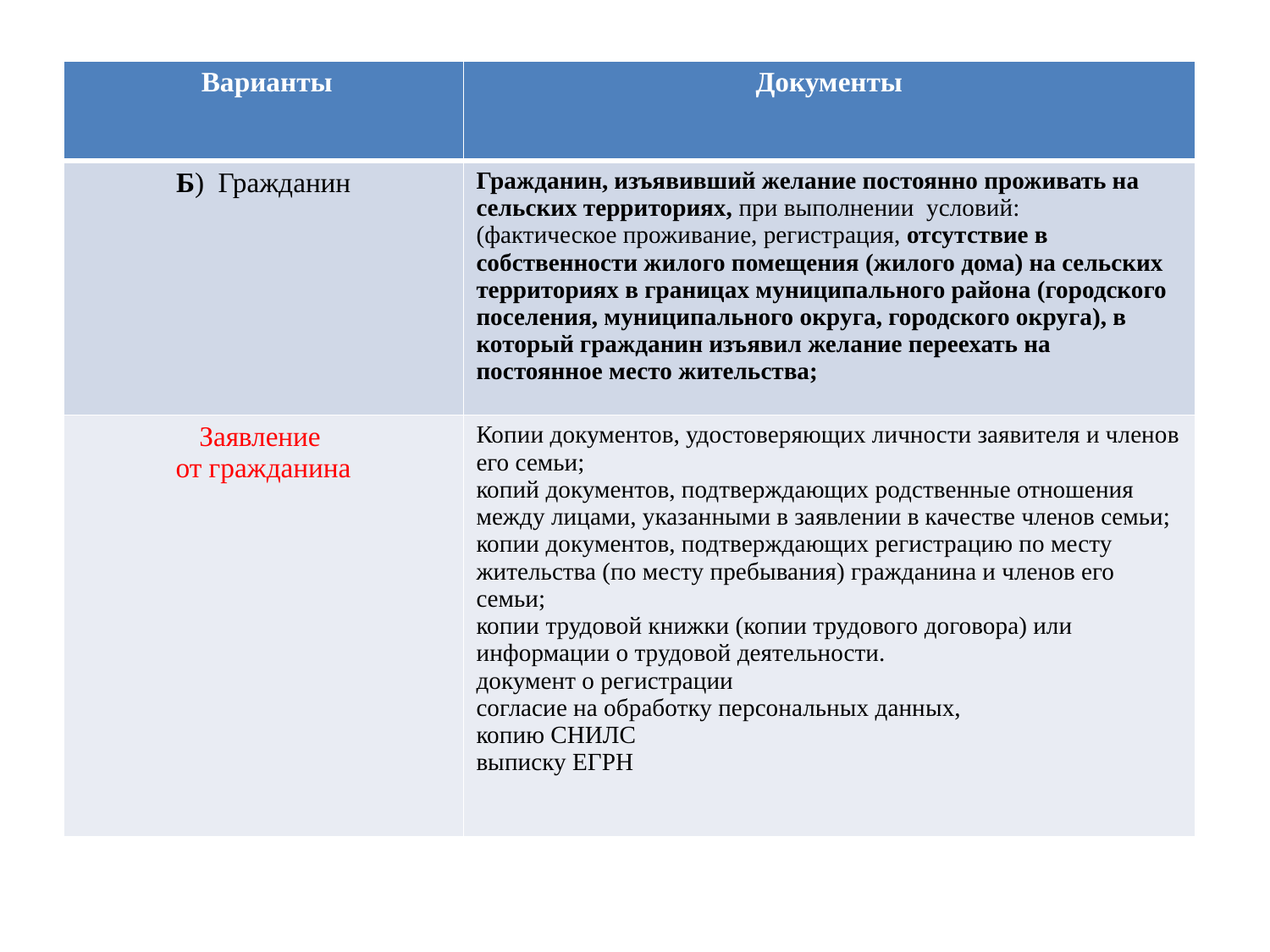

| Варианты | Документы |
| --- | --- |
| Б) Гражданин | Гражданин, изъявивший желание постоянно проживать на сельских территориях, при выполнении условий: (фактическое проживание, регистрация, отсутствие в собственности жилого помещения (жилого дома) на сельских территориях в границах муниципального района (городского поселения, муниципального округа, городского округа), в который гражданин изъявил желание переехать на постоянное место жительства; |
| Заявление от гражданина | Копии документов, удостоверяющих личности заявителя и членов его семьи; копий документов, подтверждающих родственные отношения между лицами, указанными в заявлении в качестве членов семьи; копии документов, подтверждающих регистрацию по месту жительства (по месту пребывания) гражданина и членов его семьи; копии трудовой книжки (копии трудового договора) или информации о трудовой деятельности. документ о регистрации согласие на обработку персональных данных, копию СНИЛС выписку ЕГРН |